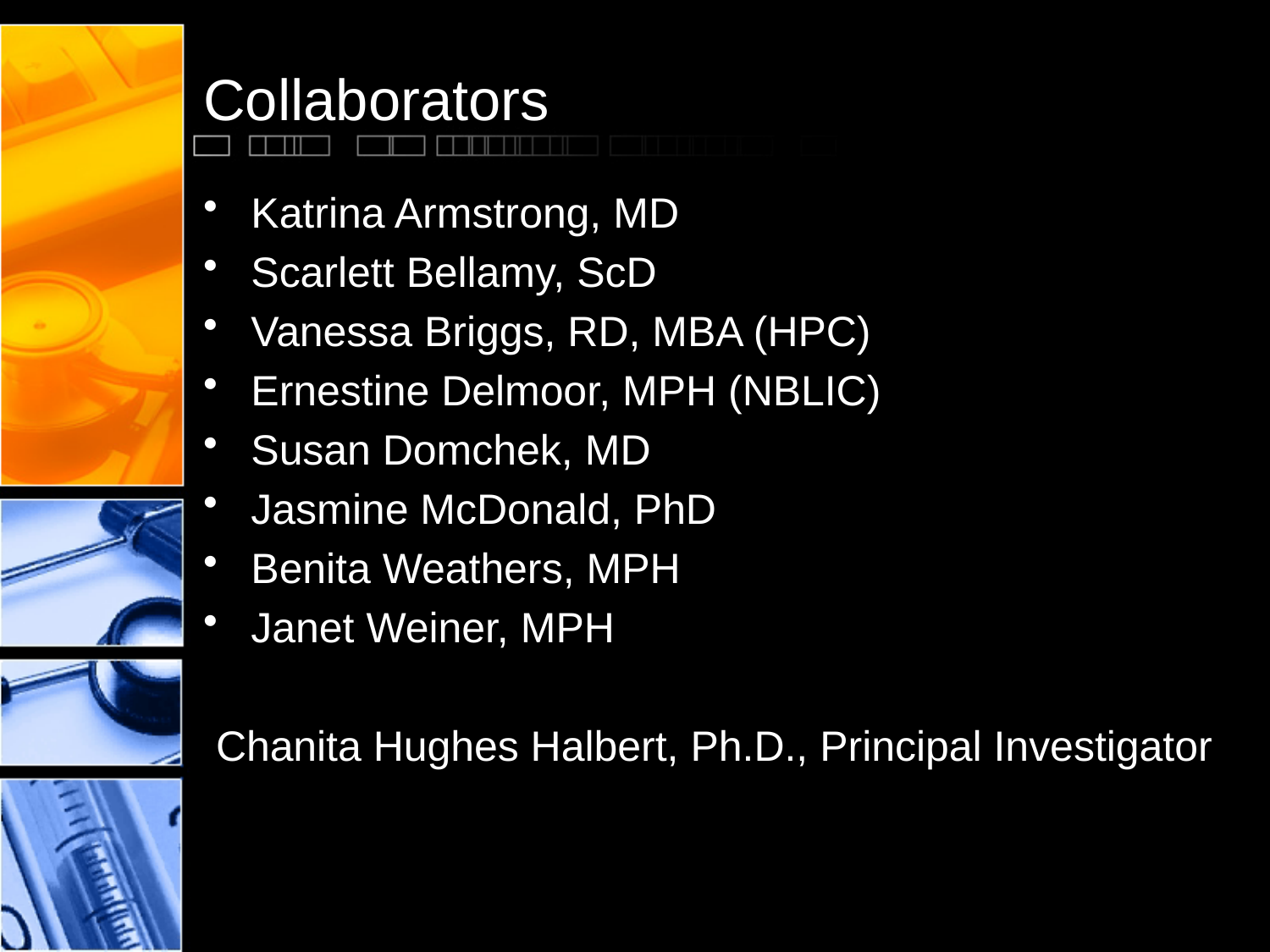

# Collaborators
Katrina Armstrong, MD
Scarlett Bellamy, ScD
Vanessa Briggs, RD, MBA (HPC)
Ernestine Delmoor, MPH (NBLIC)
Susan Domchek, MD
Jasmine McDonald, PhD
Benita Weathers, MPH
Janet Weiner, MPH

Chanita Hughes Halbert, Ph.D., Principal Investigator